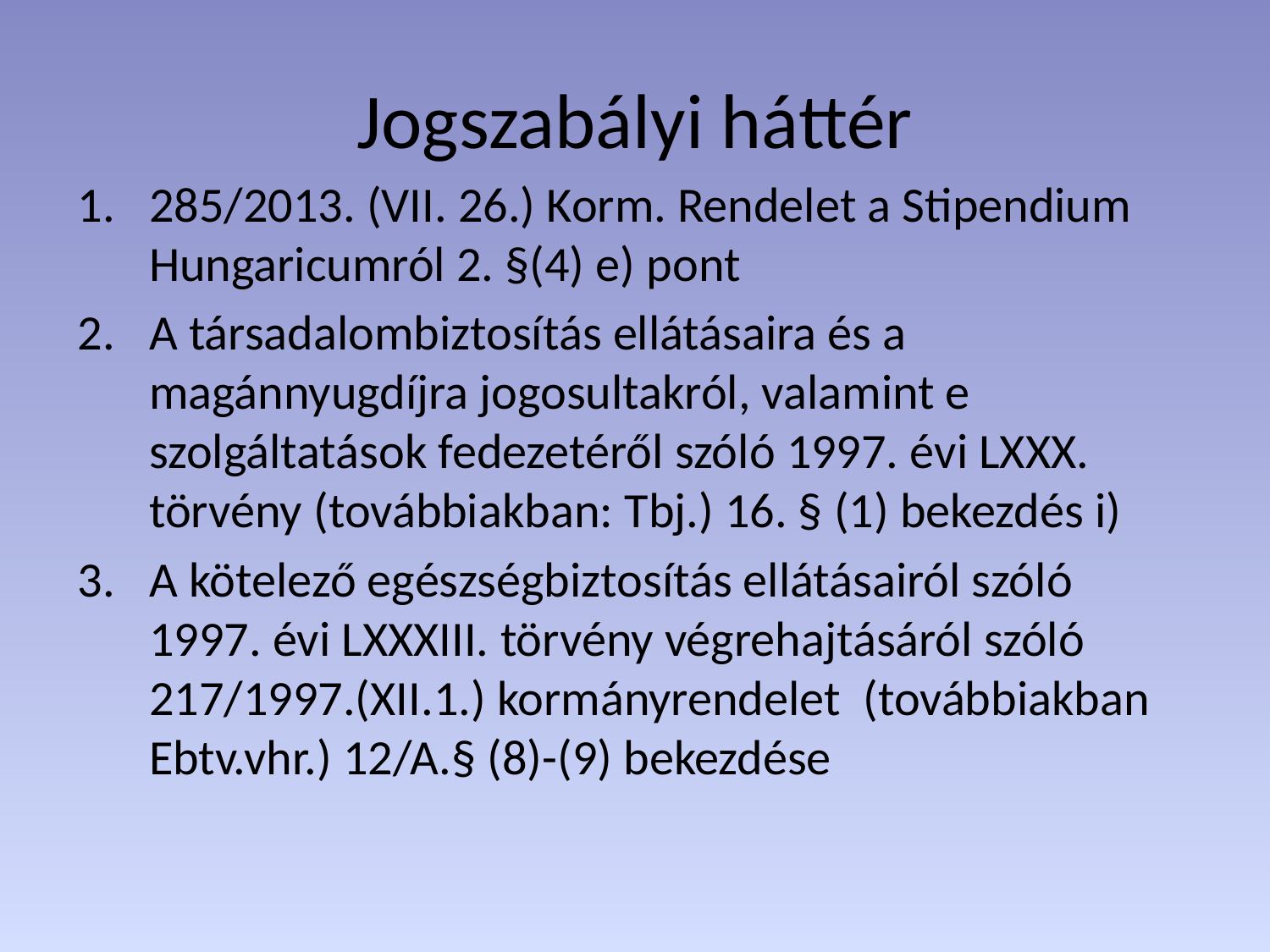

# Jogszabályi háttér
285/2013. (VII. 26.) Korm. Rendelet a Stipendium Hungaricumról 2. §(4) e) pont
A társadalombiztosítás ellátásaira és a magánnyugdíjra jogosultakról, valamint e szolgáltatások fedezetéről szóló 1997. évi LXXX. törvény (továbbiakban: Tbj.) 16. § (1) bekezdés i)
A kötelező egészségbiztosítás ellátásairól szóló 1997. évi LXXXIII. törvény végrehajtásáról szóló 217/1997.(XII.1.) kormányrendelet  (továbbiakban Ebtv.vhr.) 12/A.§ (8)-(9) bekezdése